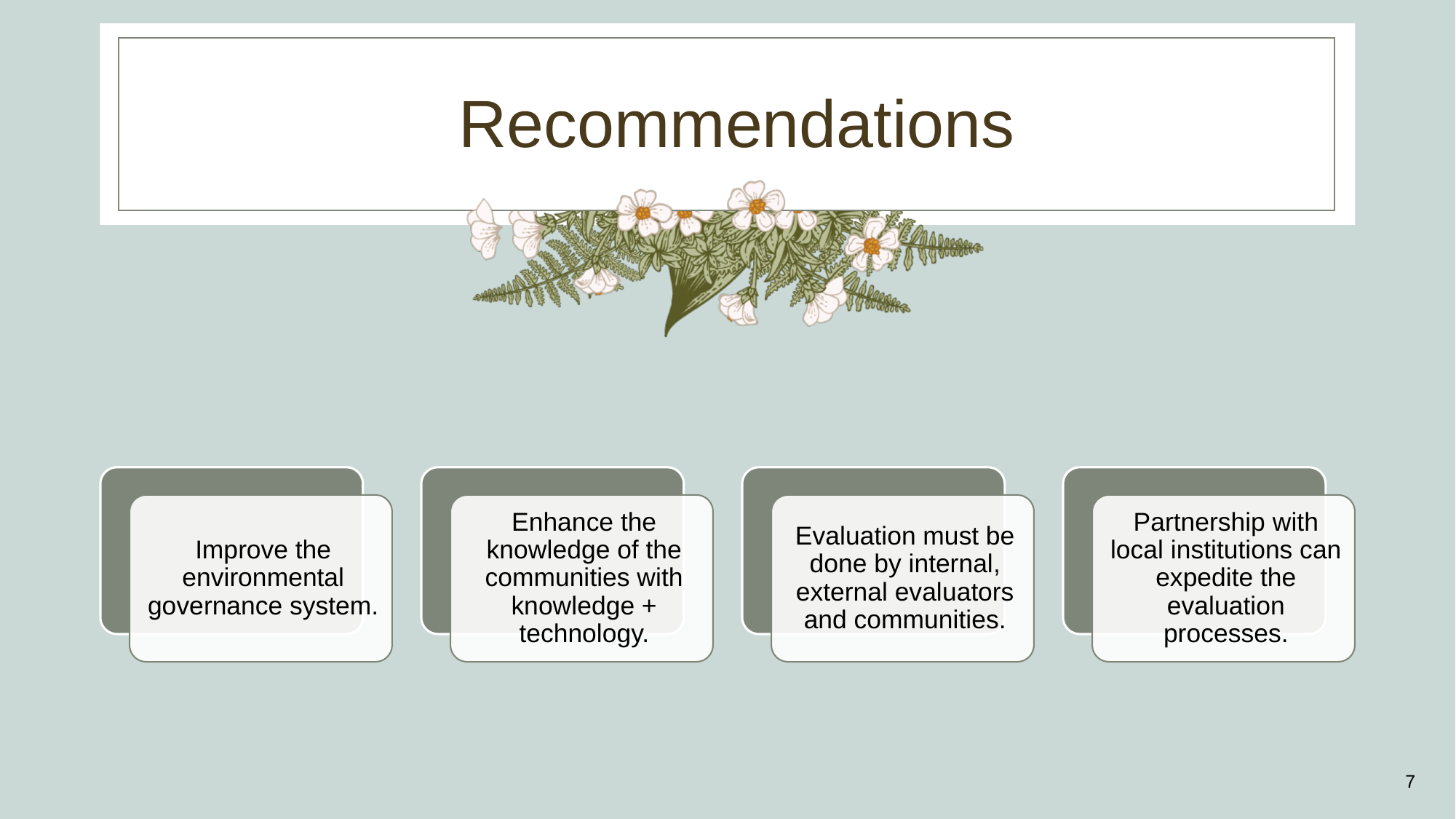

# Recommendations
Improve the environmental governance system.
Enhance the knowledge of the communities with knowledge + technology.
Evaluation must be done by internal, external evaluators and communities.
Partnership with local institutions can expedite the evaluation processes.
7